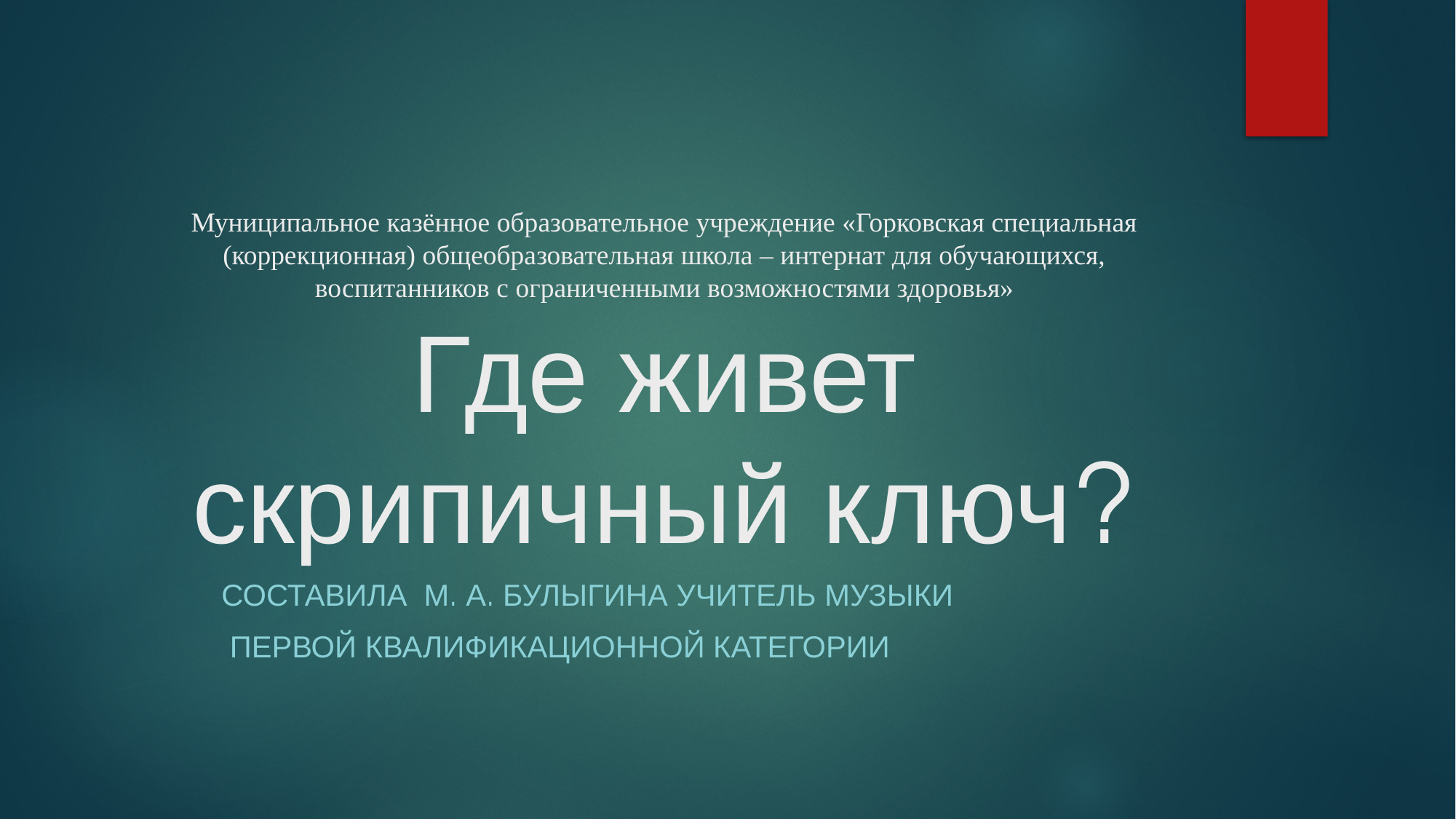

# Муниципальное казённое образовательное учреждение «Горковская специальная (коррекционная) общеобразовательная школа – интернат для обучающихся, воспитанников с ограниченными возможностями здоровья» Где живет скрипичный ключ?
Составила  М. А. Булыгина учитель музыки
 первой квалификационной категории